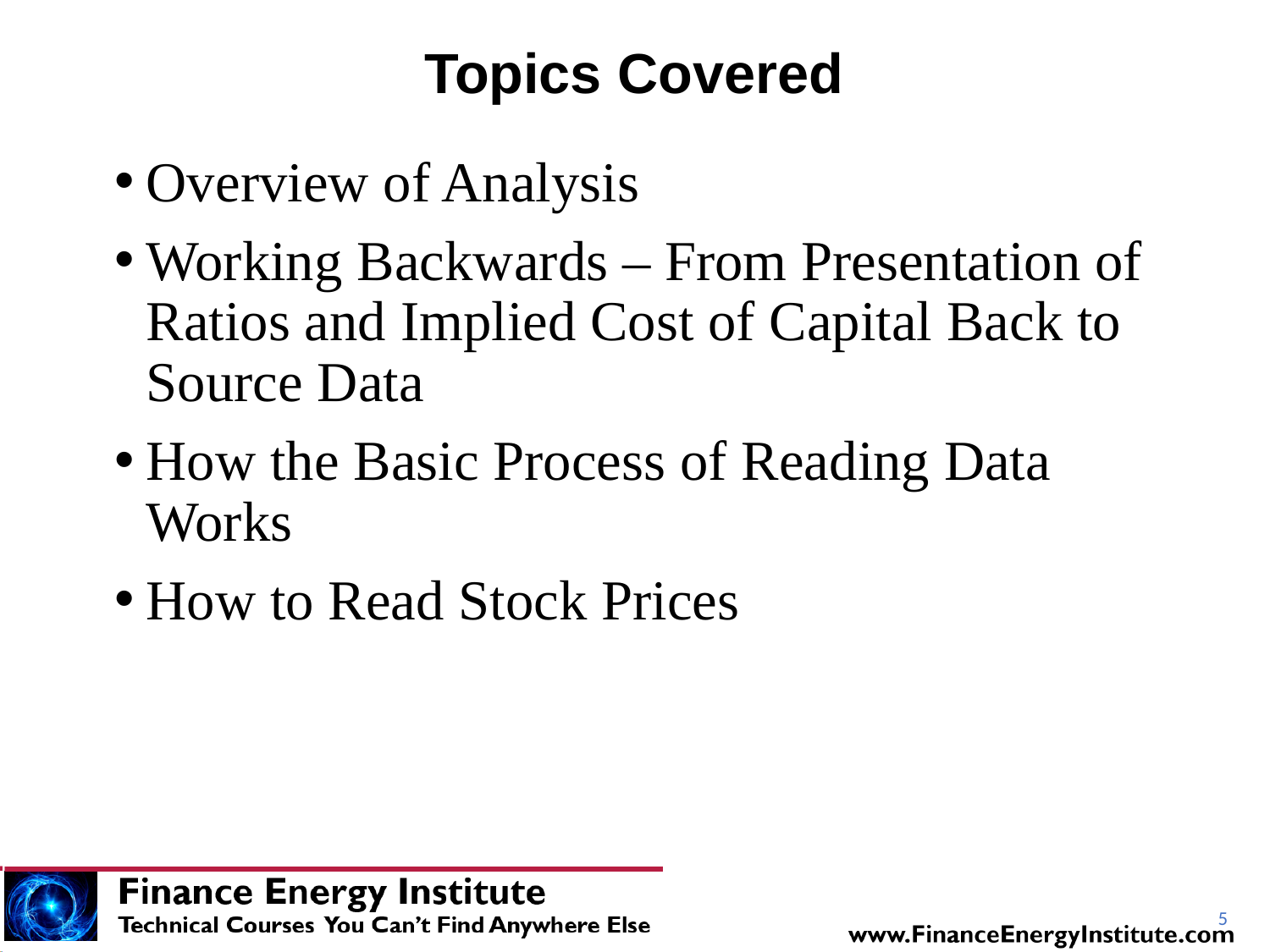

# Topics Covered
Overview of Analysis
Working Backwards – From Presentation of Ratios and Implied Cost of Capital Back to Source Data
How the Basic Process of Reading Data Works
How to Read Stock Prices

5